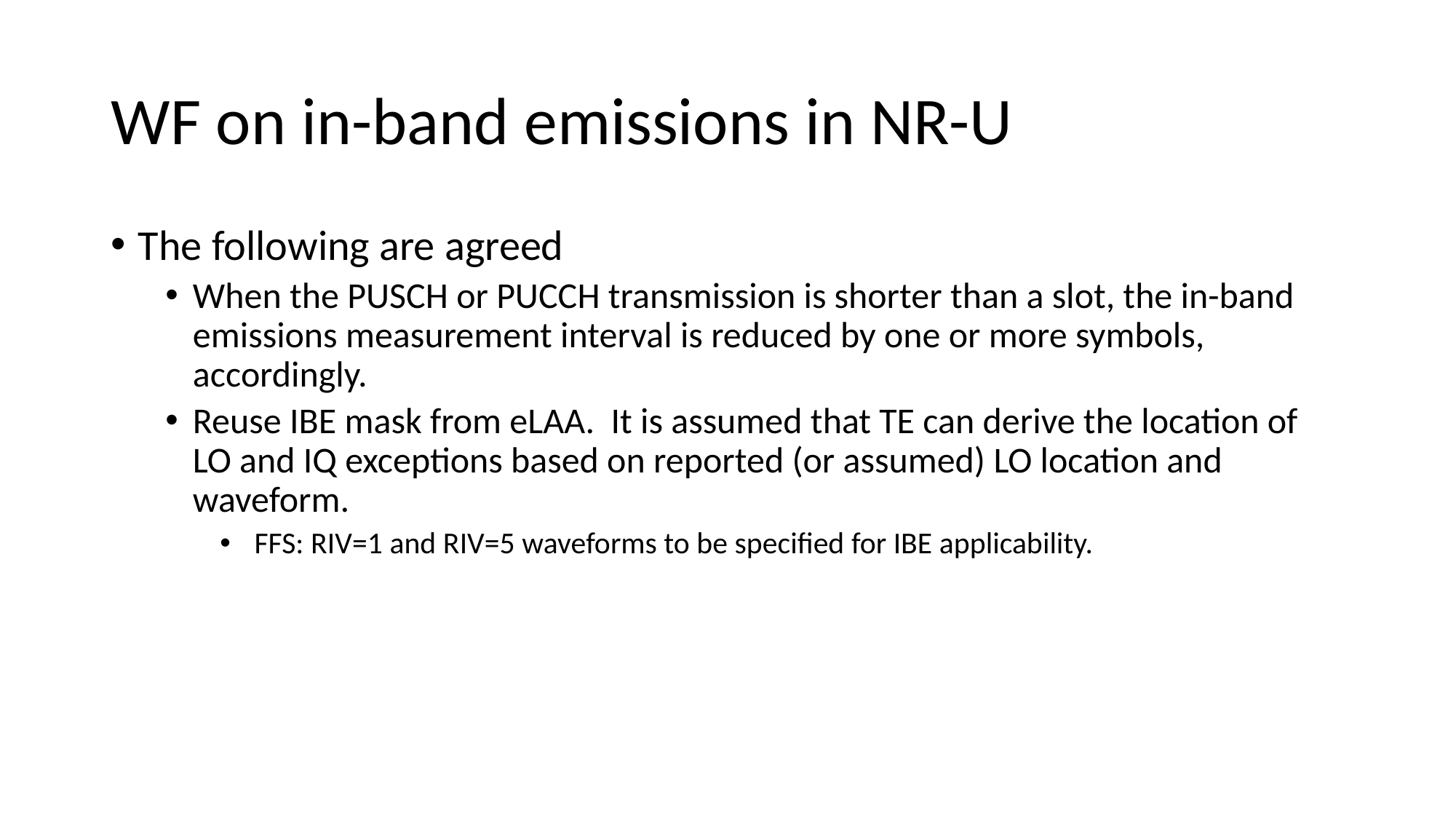

# WF on in-band emissions in NR-U
The following are agreed
When the PUSCH or PUCCH transmission is shorter than a slot, the in-band emissions measurement interval is reduced by one or more symbols, accordingly.
Reuse IBE mask from eLAA.  It is assumed that TE can derive the location of LO and IQ exceptions based on reported (or assumed) LO location and waveform.
 FFS: RIV=1 and RIV=5 waveforms to be specified for IBE applicability.